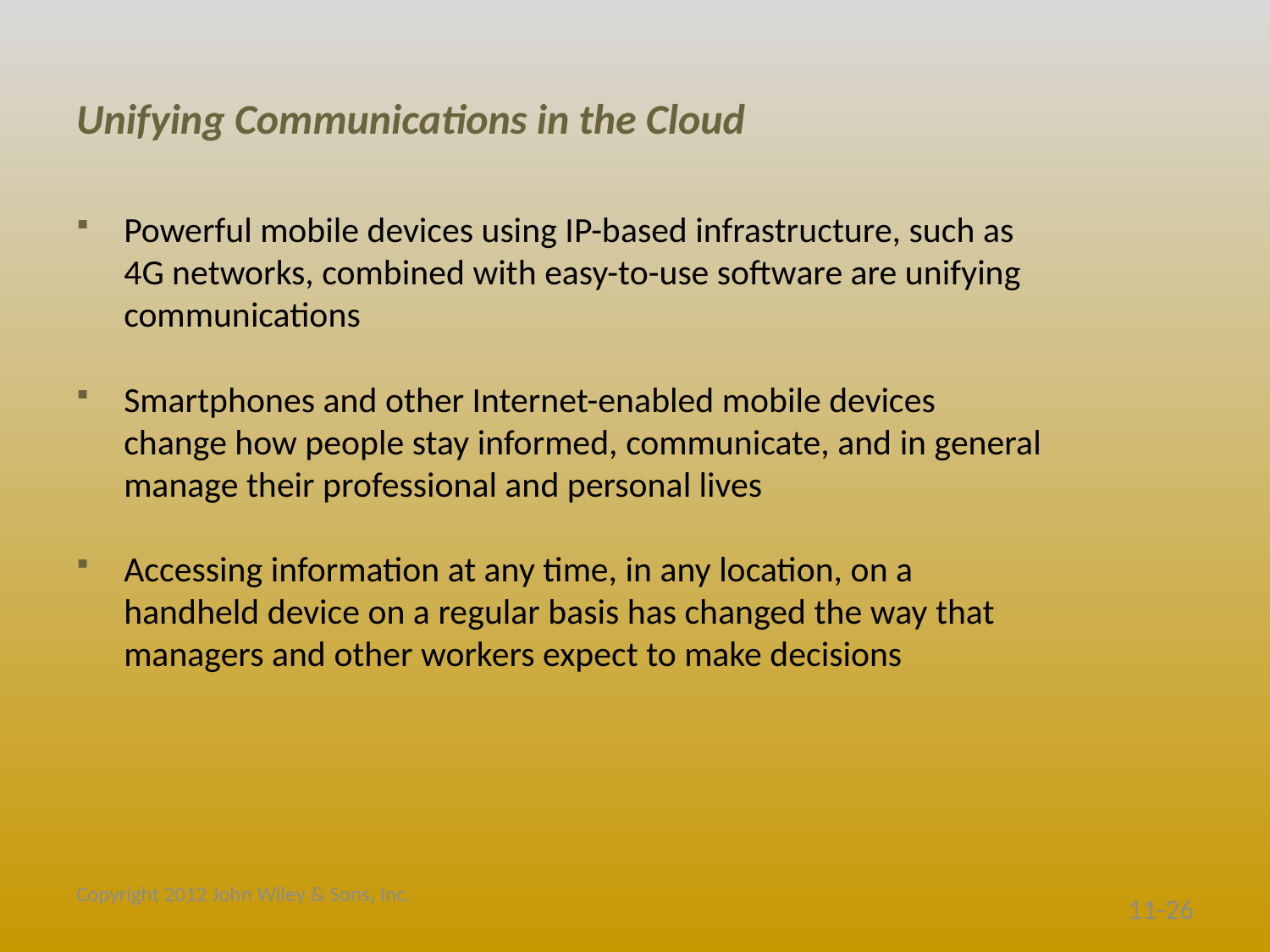

# Unifying Communications in the Cloud
Powerful mobile devices using IP-based infrastructure, such as 4G networks, combined with easy-to-use software are unifying communications
Smartphones and other Internet-enabled mobile devices change how people stay informed, communicate, and in general manage their professional and personal lives
Accessing information at any time, in any location, on a handheld device on a regular basis has changed the way that managers and other workers expect to make decisions
Copyright 2012 John Wiley & Sons, Inc.
11-26